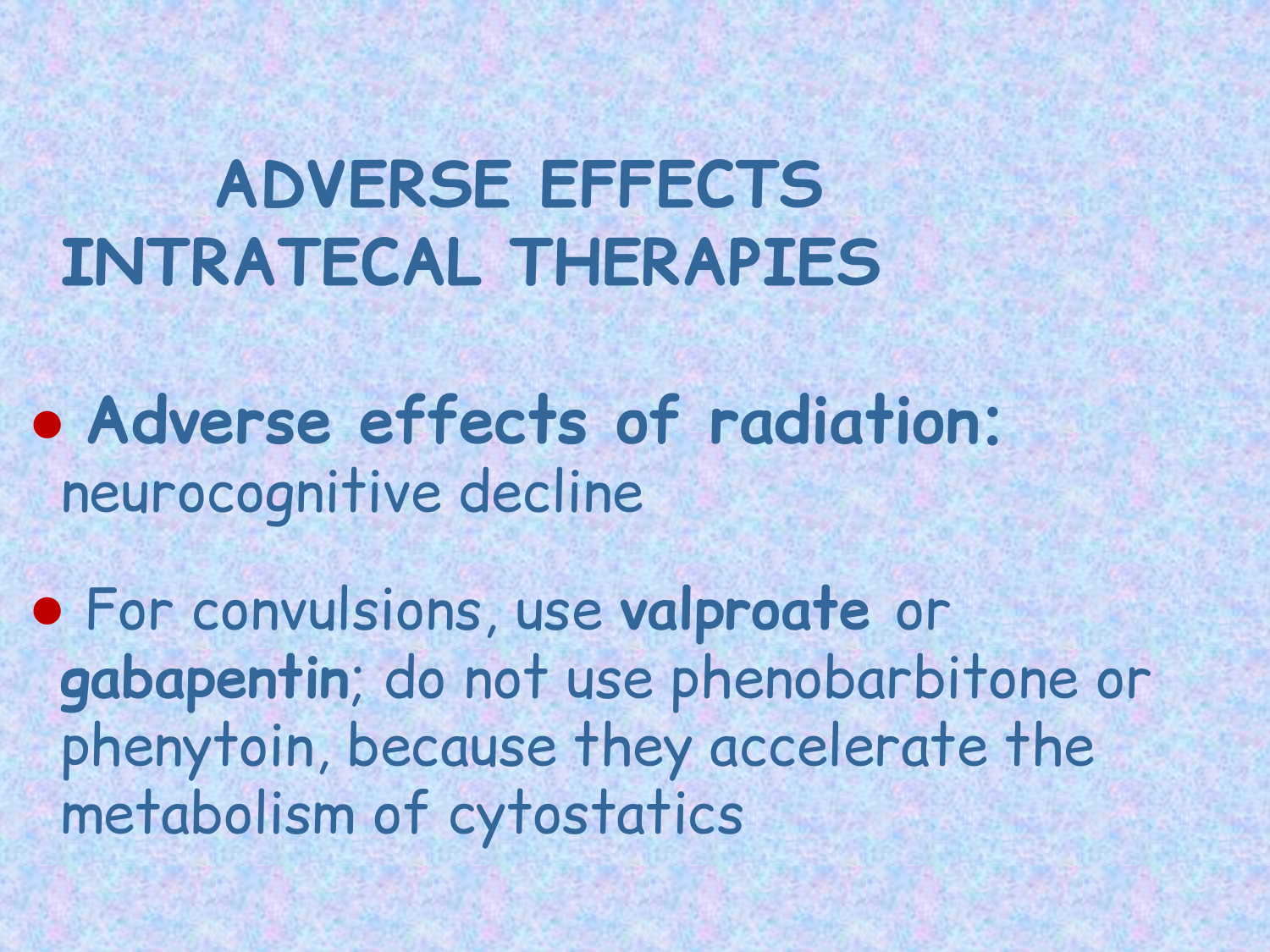

ADVERSE EFFECTS          INTRATECAL THERAPIES

 ● Adverse effects of radiation: neurocognitive decline

 ● For convulsions, use valproate or gabapentin; do not use phenobarbitone or phenytoin, because they accelerate the metabolism of cytostatics
#